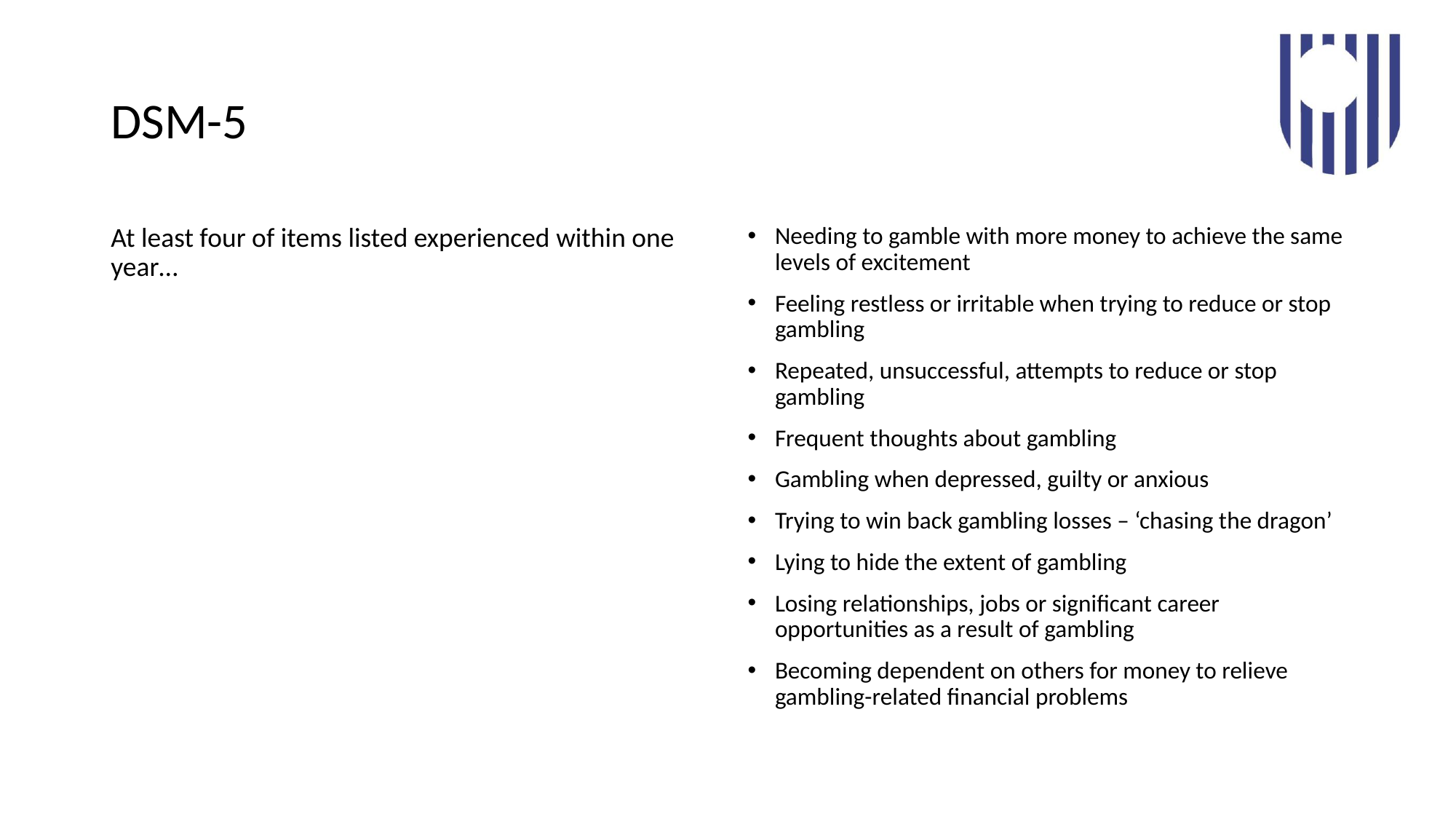

# DSM-5
At least four of items listed experienced within one year…
Needing to gamble with more money to achieve the same levels of excitement
Feeling restless or irritable when trying to reduce or stop gambling
Repeated, unsuccessful, attempts to reduce or stop gambling
Frequent thoughts about gambling
Gambling when depressed, guilty or anxious
Trying to win back gambling losses – ‘chasing the dragon’
Lying to hide the extent of gambling
Losing relationships, jobs or significant career opportunities as a result of gambling
Becoming dependent on others for money to relieve gambling-related financial problems